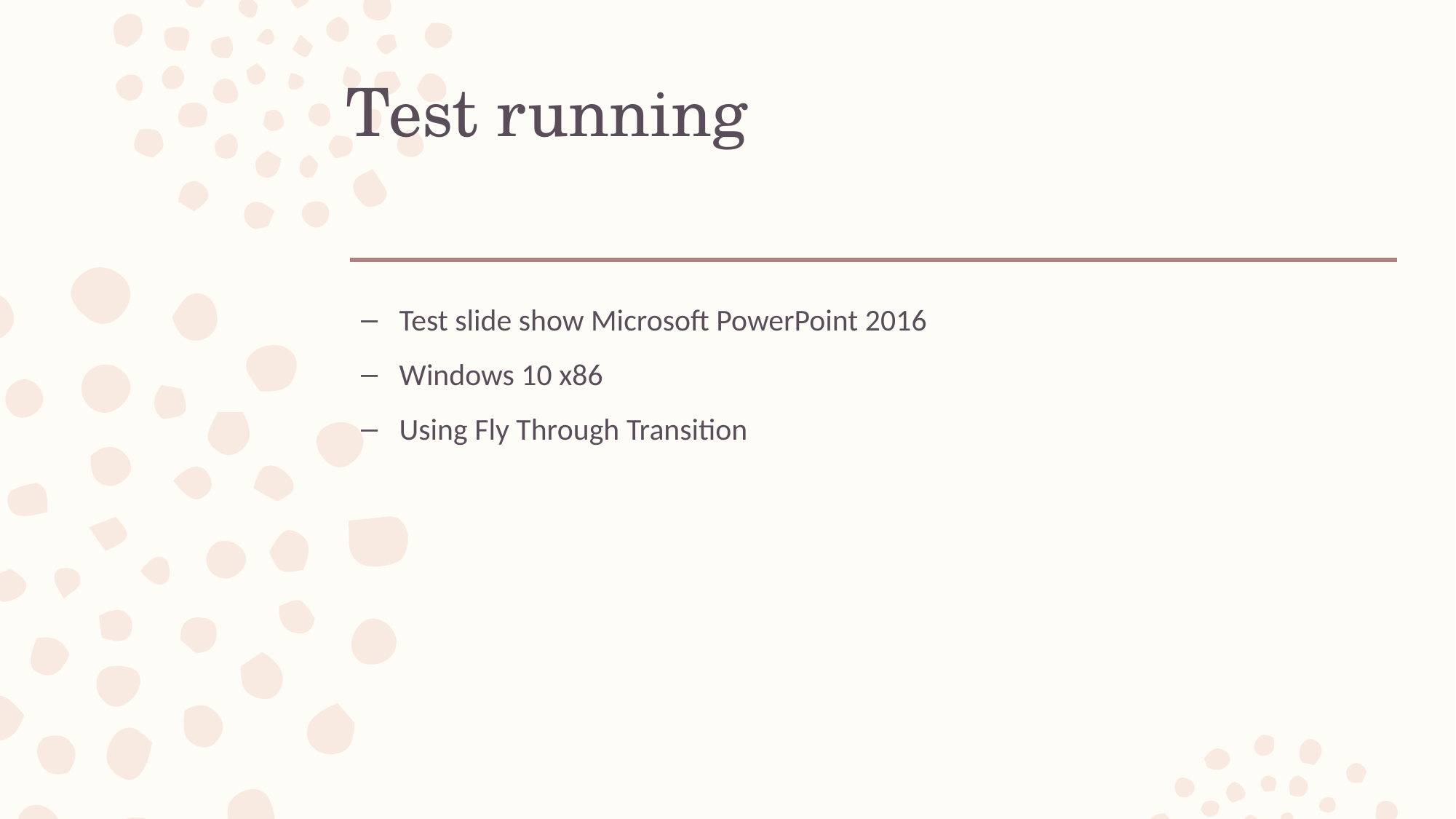

# Test running
Test slide show Microsoft PowerPoint 2016
Windows 10 x86
Using Fly Through Transition